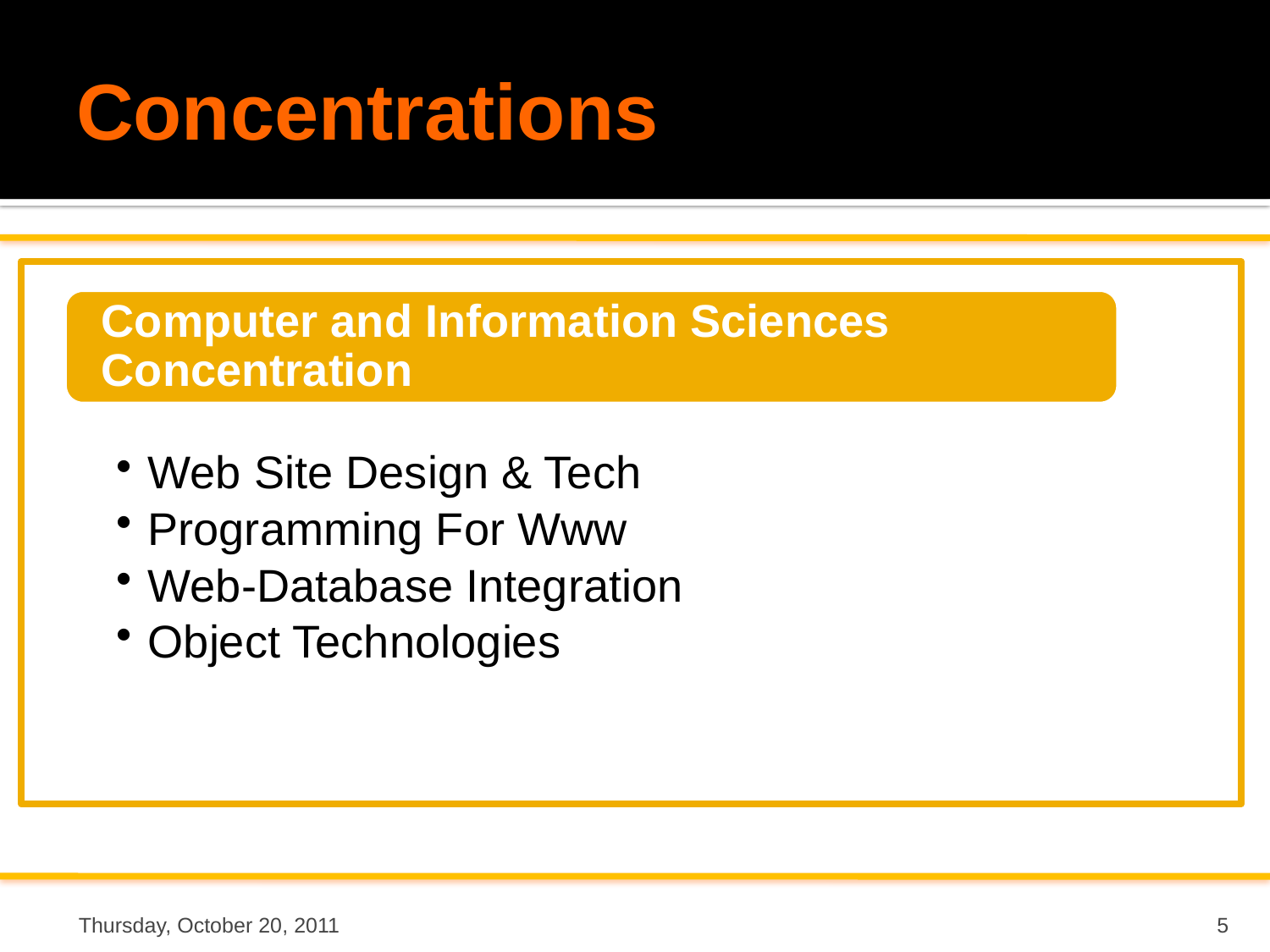

# Concentrations
Web Site Design & Tech
Programming For Www
Web-Database Integration
Object Technologies
Computer and Information Sciences  Concentration
Thursday, October 20, 2011
5